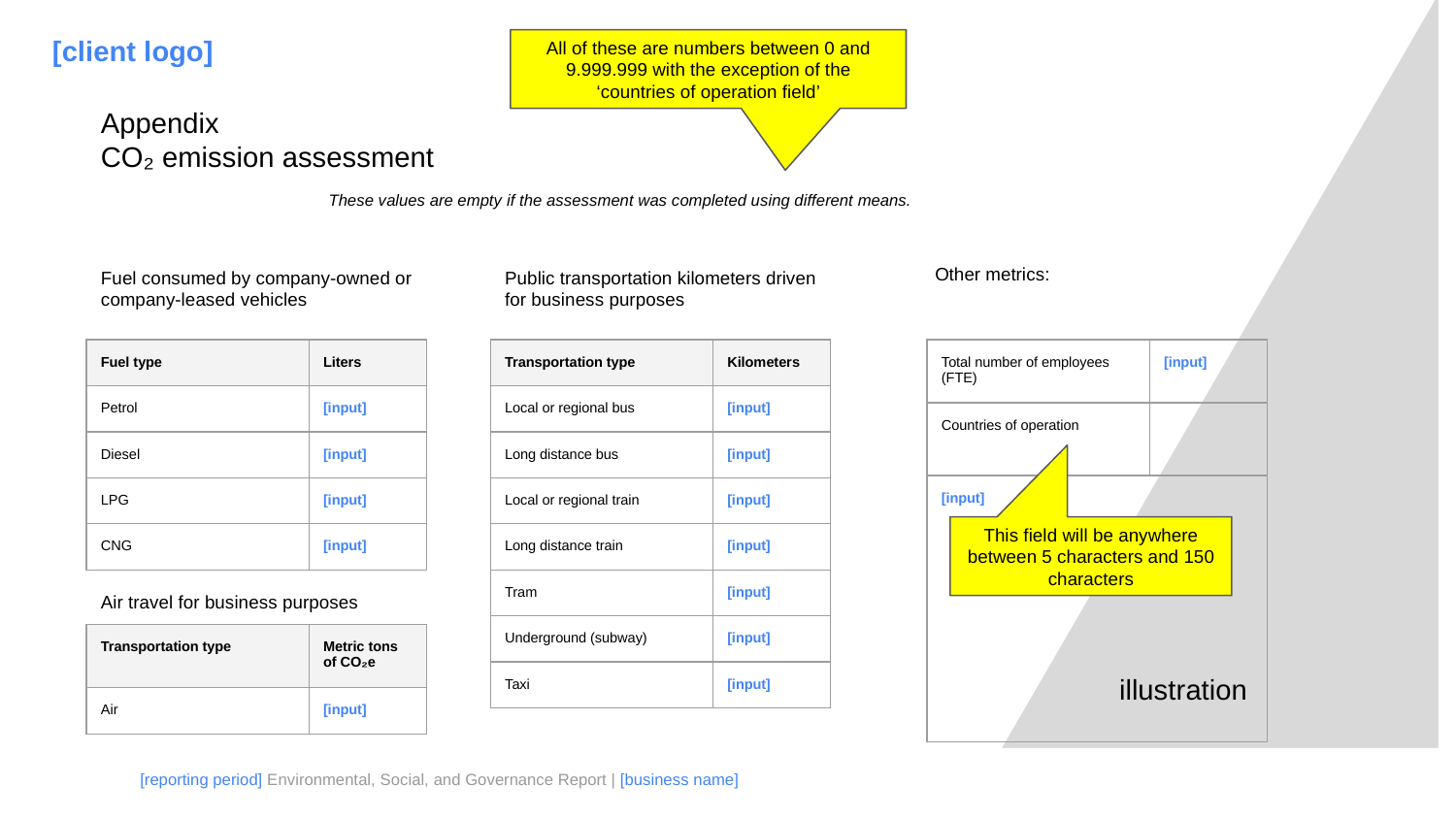

[client logo]
All of these are numbers between 0 and 9.999.999 with the exception of the ‘countries of operation field’
Appendix
CO₂ emission assessment
These values are empty if the assessment was completed using different means.
Public transportation kilometers driven for business purposes
Fuel consumed by company-owned or company-leased vehicles
Other metrics:
| Transportation type | Kilometers |
| --- | --- |
| Local or regional bus | [input] |
| Long distance bus | [input] |
| Local or regional train | [input] |
| Long distance train | [input] |
| Tram | [input] |
| Underground (subway) | [input] |
| Taxi | [input] |
| Fuel type | Liters |
| --- | --- |
| Petrol | [input] |
| Diesel | [input] |
| LPG | [input] |
| CNG | [input] |
| Total number of employees (FTE) | [input] |
| --- | --- |
| Countries of operation |  |
| [input] |  |
This field will be anywhere between 5 characters and 150 characters
Air travel for business purposes
| Transportation type | Metric tons of CO₂e |
| --- | --- |
| Air | [input] |
illustration
[reporting period] Environmental, Social, and Governance Report | [business name]